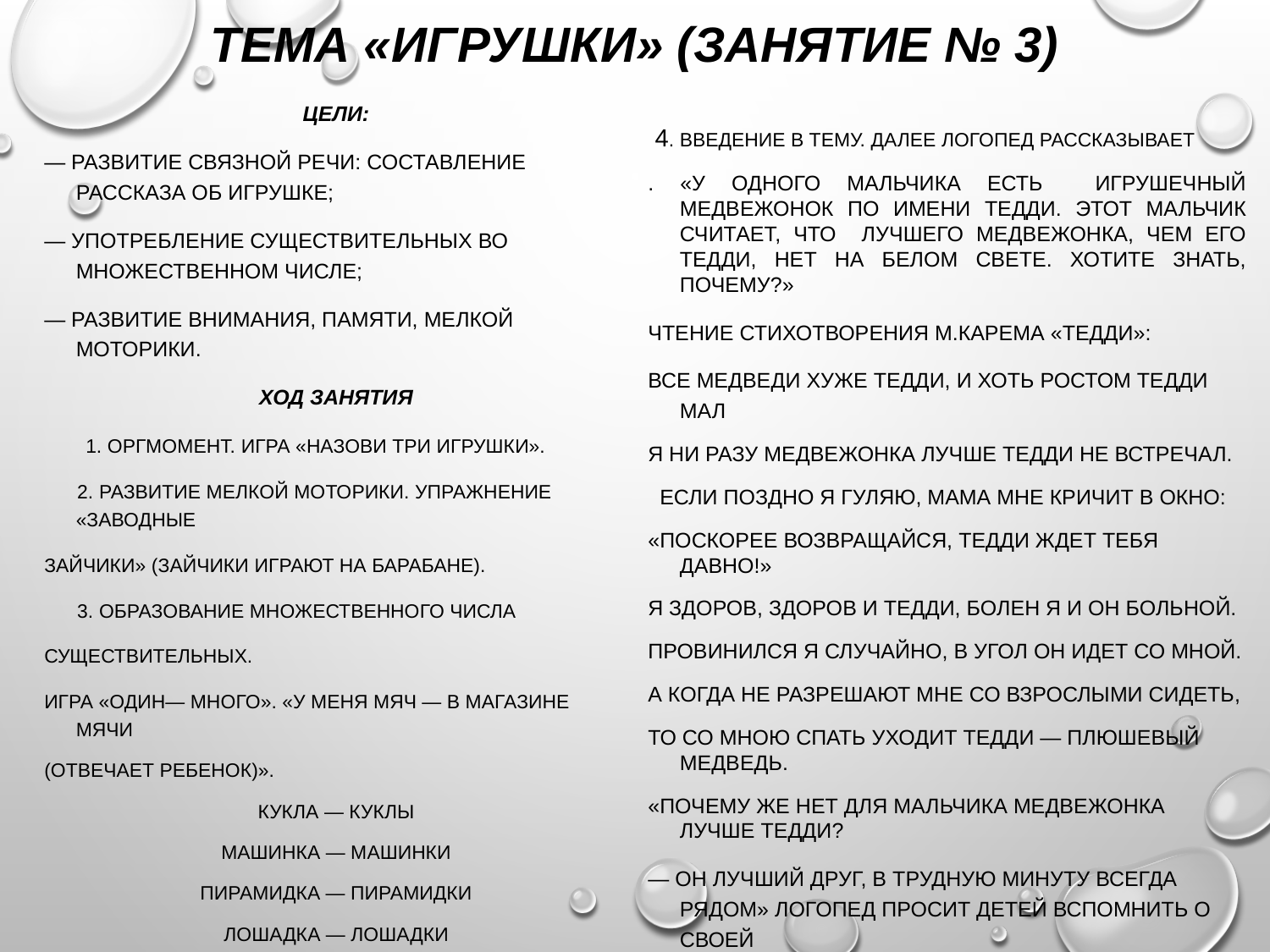

# Тема «Игрушки» (занятие № 3)

 4. Введение в тему. Далее логопед рассказывает
. «У одного мальчика есть  игрушечный медвежонок по имени Тедди. Этот мальчик считает, что  лучшего медвежонка, чем его Тедди, нет на белом свете. Хотите знать, почему?»
Чтение стихотворения М.Карема «Тедди»:
Все медведи хуже Тедди, и хоть ростом Тедди мал
Я ни разу медвежонка лучше Тедди не встречал.
  Если поздно я гуляю, мама мне кричит в окно:
«Поскорее возвращайся, Тедди ждет тебя давно!»
Я здоров, здоров и Тедди, болен я и он больной.
Провинился я случайно, в угол он идет со мной.
А когда не разрешают мне со взрослыми сидеть,
То со мною спать уходит Тедди — плюшевый медведь.
«Почему же нет для мальчика медвежонка лучше Тедди?
— Он лучший друг, в трудную минуту всегда рядом» Логопед просит детей вспомнить о своей
Самой любимой игрушке.

Цели:
— развитие связной речи: составление рассказа об игрушке;
— употребление существительных во множественном числе;
— развитие внимания, памяти, мелкой моторики.
Ход занятия
       1. Оргмомент. Игра «Назови три игрушки».
      2. Развитие мелкой моторики. Упражнение «Заводные
зайчики» (зайчики играют на барабане).
      3. Образование множественного числа
существительных.
Игра «Один— много». «У меня мяч — в магазине мячи
(отвечает ребенок)».
Кукла — куклы
машинка — машинки
пирамидка — пирамидки
Лошадка — лошадки
собачка — собачки
матрешка — матрешки